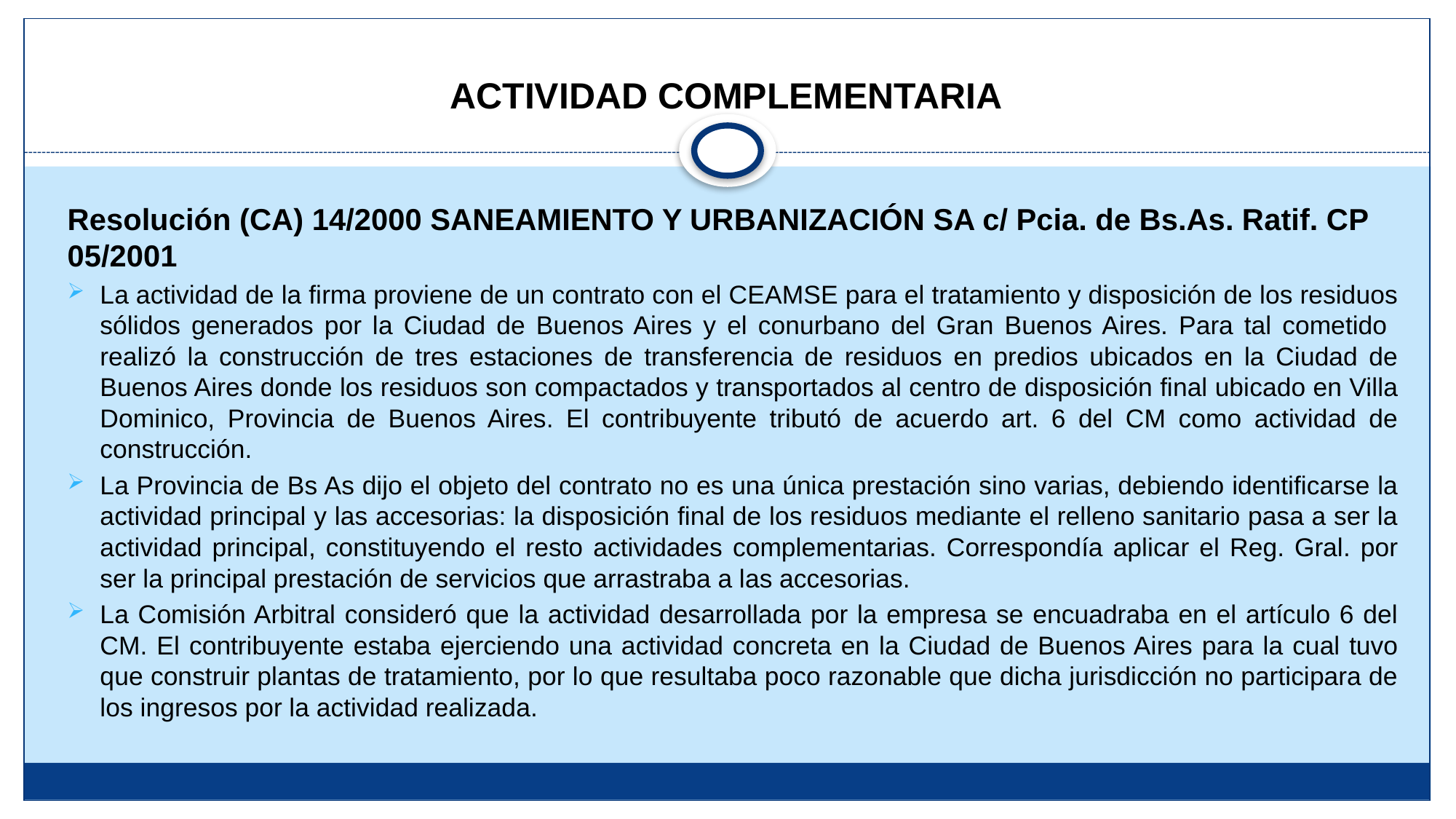

# ACTIVIDAD COMPLEMENTARIA
Resolución (CA) 14/2000 SANEAMIENTO Y URBANIZACIÓN SA c/ Pcia. de Bs.As. Ratif. CP 05/2001
La actividad de la firma proviene de un contrato con el CEAMSE para el tratamiento y disposición de los residuos sólidos generados por la Ciudad de Buenos Aires y el conurbano del Gran Buenos Aires. Para tal cometido  realizó la construcción de tres estaciones de transferencia de residuos en predios ubicados en la Ciudad de Buenos Aires donde los residuos son compactados y transportados al centro de disposición final ubicado en Villa Dominico, Provincia de Buenos Aires. El contribuyente tributó de acuerdo art. 6 del CM como actividad de construcción.
La Provincia de Bs As dijo el objeto del contrato no es una única prestación sino varias, debiendo identificarse la actividad principal y las accesorias: la disposición final de los residuos mediante el relleno sanitario pasa a ser la actividad principal, constituyendo el resto actividades complementarias. Correspondía aplicar el Reg. Gral. por ser la principal prestación de servicios que arrastraba a las accesorias.
La Comisión Arbitral consideró que la actividad desarrollada por la empresa se encuadraba en el artículo 6 del CM. El contribuyente estaba ejerciendo una actividad concreta en la Ciudad de Buenos Aires para la cual tuvo que construir plantas de tratamiento, por lo que resultaba poco razonable que dicha jurisdicción no participara de los ingresos por la actividad realizada.